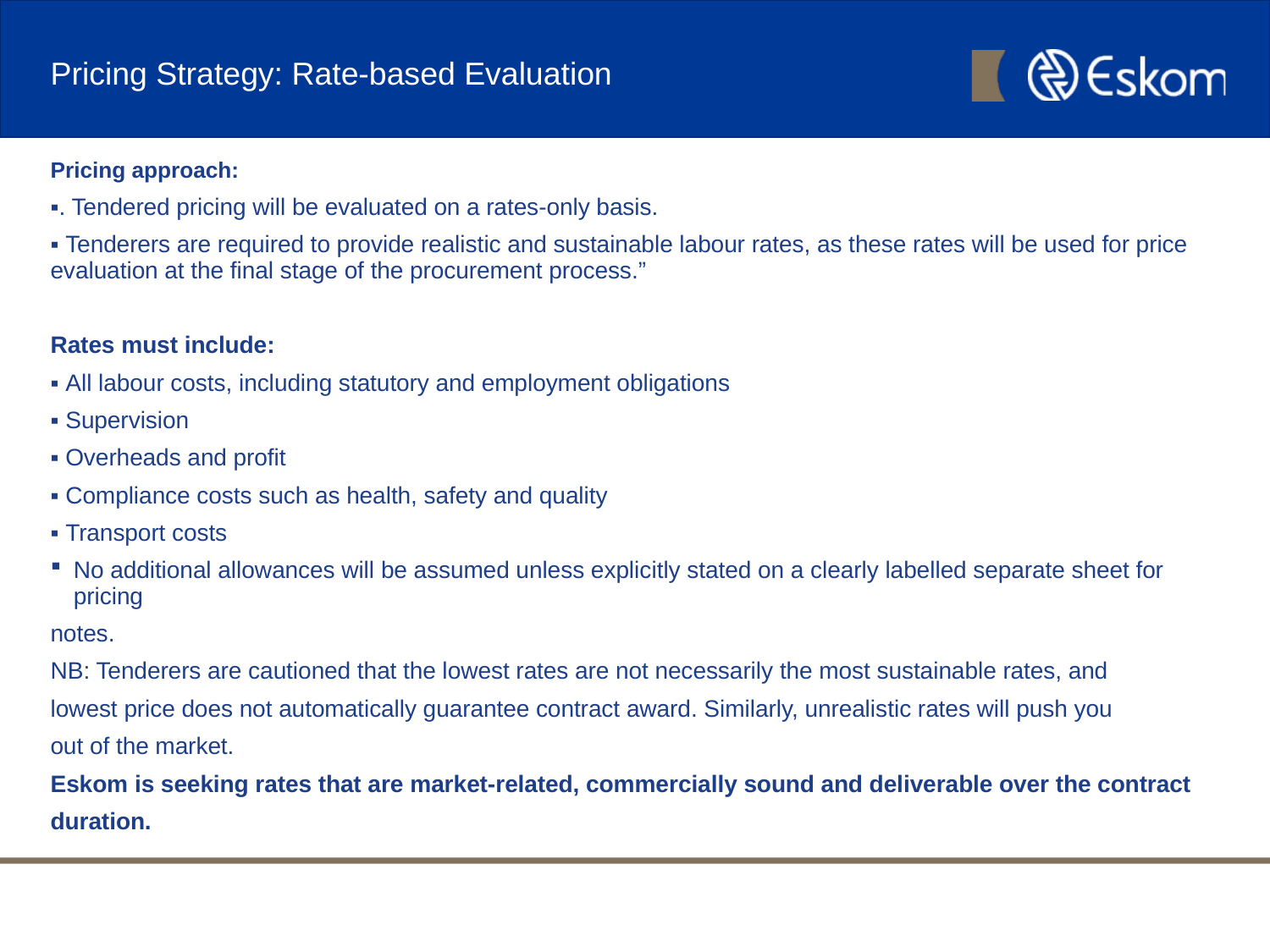

# Pricing Strategy: Rate-based Evaluation
Pricing approach:
▪. Tendered pricing will be evaluated on a rates-only basis.
▪ Tenderers are required to provide realistic and sustainable labour rates, as these rates will be used for price evaluation at the final stage of the procurement process.”

Rates must include:
▪ All labour costs, including statutory and employment obligations
▪ Supervision
▪ Overheads and profit
▪ Compliance costs such as health, safety and quality
▪ Transport costs
No additional allowances will be assumed unless explicitly stated on a clearly labelled separate sheet for pricing
notes.
NB: Tenderers are cautioned that the lowest rates are not necessarily the most sustainable rates, and
lowest price does not automatically guarantee contract award. Similarly, unrealistic rates will push you
out of the market.
Eskom is seeking rates that are market-related, commercially sound and deliverable over the contract
duration.